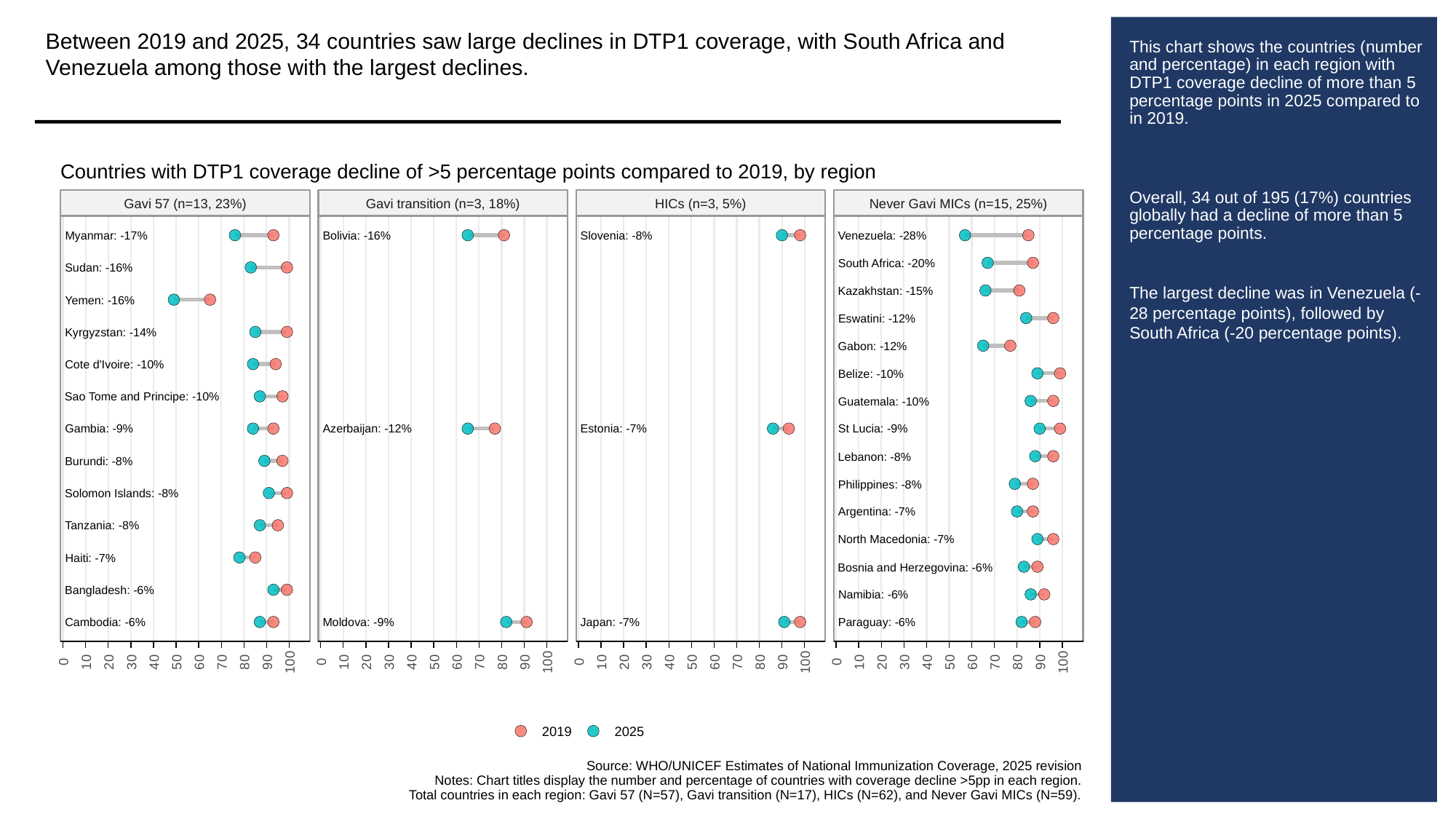

Between 2019 and 2025, 34 countries saw large declines in DTP1 coverage, with South Africa and Venezuela among those with the largest declines.
# This chart shows the countries (number and percentage) in each region with DTP1 coverage decline of more than 5 percentage points in 2025 compared to in 2019.

Overall, 34 out of 195 (17%) countries globally had a decline of more than 5 percentage points.

The largest decline was in Venezuela (-28 percentage points), followed by South Africa (-20 percentage points).

Countries with DTP1 coverage decline of >5 percentage points compared to 2019, by region

Gavi 57 (n=13, 23%)
Gavi transition (n=3, 18%)
HICs (n=3, 5%)
Never Gavi MICs (n=15, 25%)

Myanmar: -17%
Bolivia: -16%
Slovenia: -8%
Venezuela: -28%

South Africa: -20%

Sudan: -16%

Kazakhstan: -15%

Yemen: -16%

Eswatini: -12%

Kyrgyzstan: -14%

Gabon: -12%

Cote d'Ivoire: -10%

Belize: -10%

Sao Tome and Principe: -10%

Guatemala: -10%

Gambia: -9%
Azerbaijan: -12%
Estonia: -7%
St Lucia: -9%

Lebanon: -8%

Burundi: -8%

Philippines: -8%

Solomon Islands: -8%

Argentina: -7%

Tanzania: -8%

North Macedonia: -7%

Haiti: -7%

Bosnia and Herzegovina: -6%

Bangladesh: -6%

Namibia: -6%

Cambodia: -6%
Moldova: -9%
Japan: -7%
Paraguay: -6%

0
10
20
30
40
50
60
70
80
90
100
0
10
20
30
40
50
60
70
80
90
100
0
10
20
30
40
50
60
70
80
90
100
0
10
20
30
40
50
60
70
80
90
100

2019
2025
Source: WHO/UNICEF Estimates of National Immunization Coverage, 2025 revision
Notes: Chart titles display the number and percentage of countries with coverage decline >5pp in each region.
Total countries in each region: Gavi 57 (N=57), Gavi transition (N=17), HICs (N=62), and Never Gavi MICs (N=59).